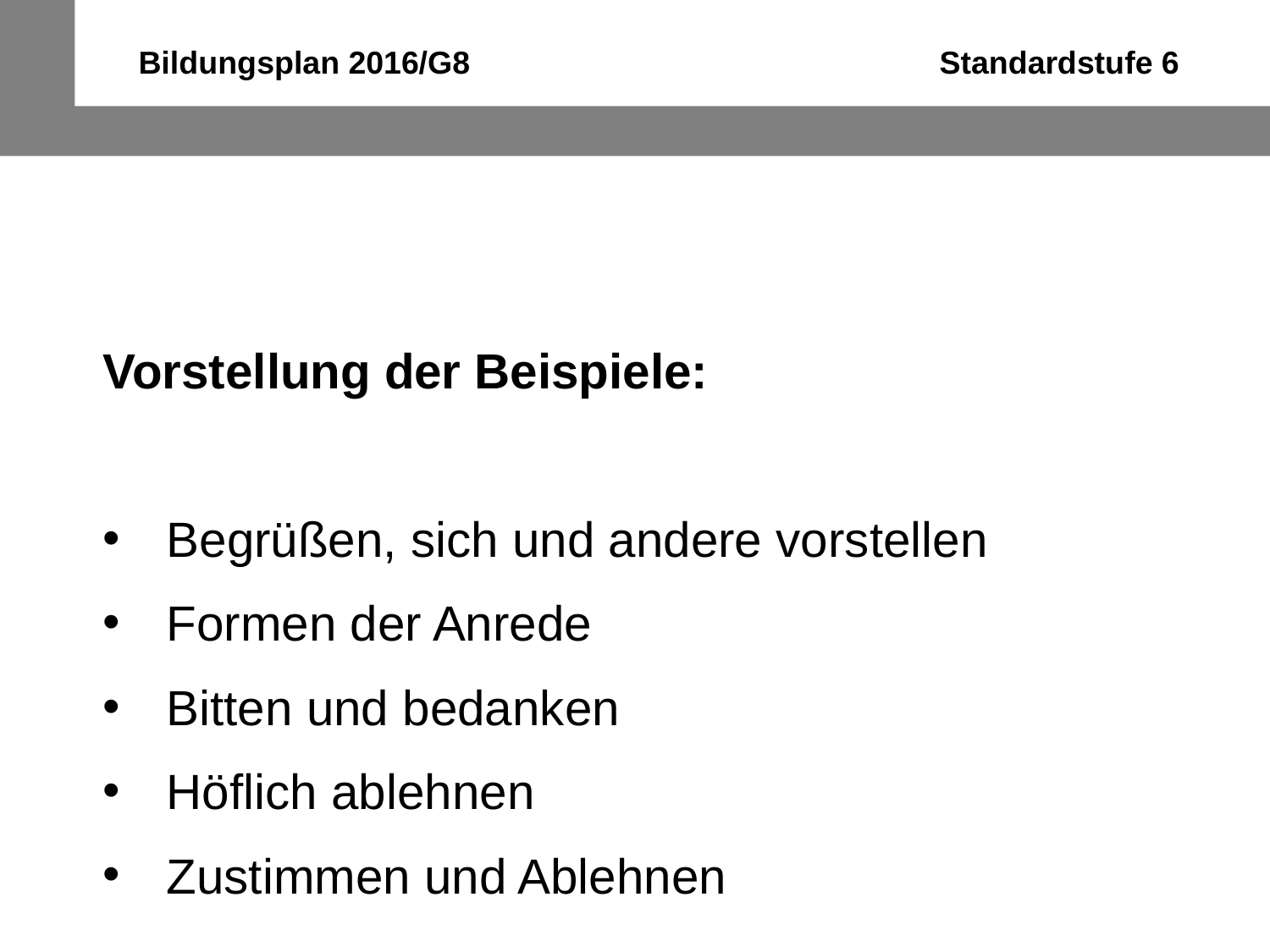

Bildungsplan 2016/G8                                                     Standardstufe 6

Vorstellung der Beispiele:

Begrüßen, sich und andere vorstellen
Formen der Anrede
Bitten und bedanken
Höflich ablehnen
Zustimmen und Ablehnen